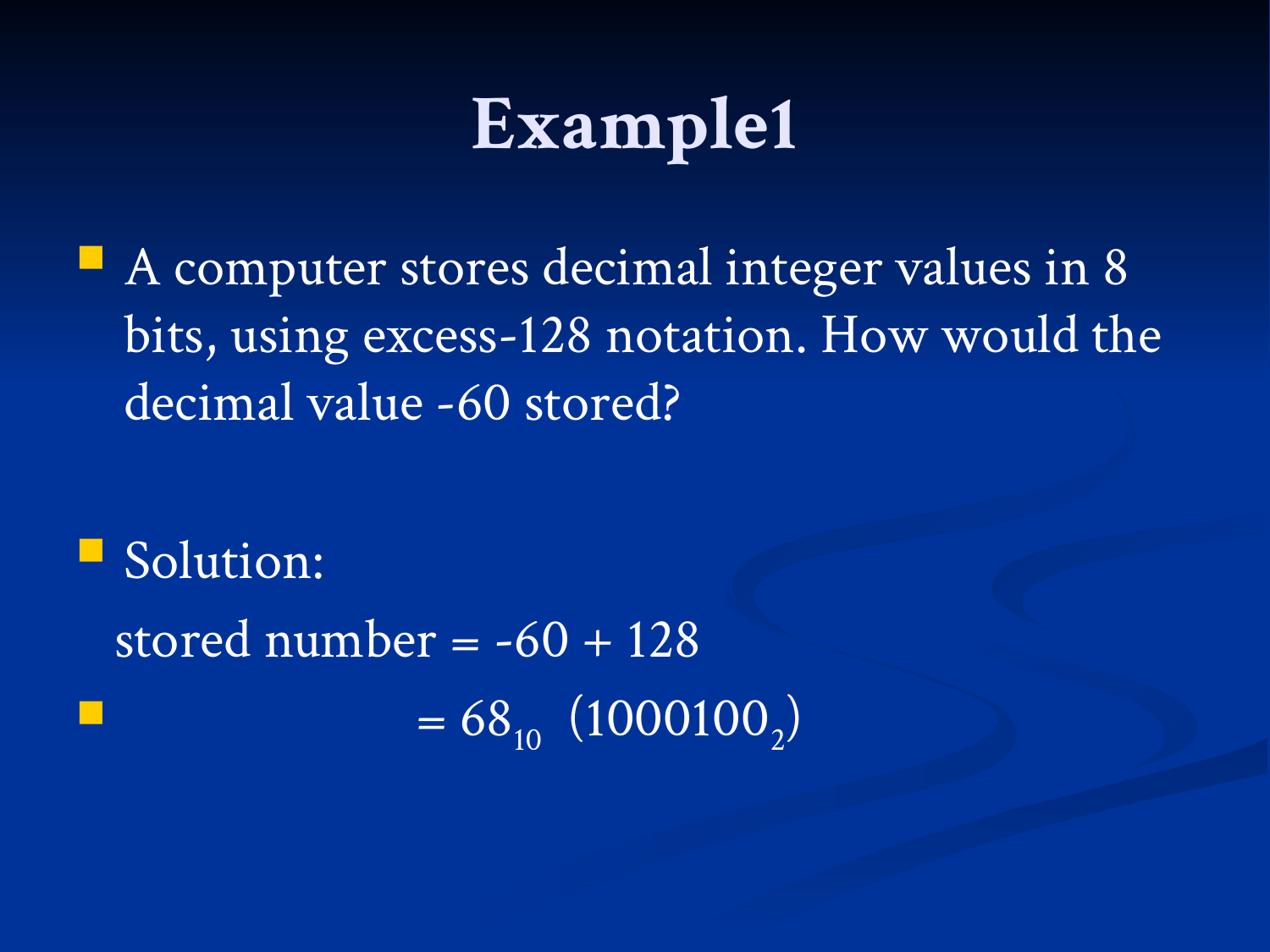

# Example1
A computer stores decimal integer values in 8 bits, using excess-128 notation. How would the decimal value -60 stored?

Solution:
   stored number = -60 + 128
                       = 6810  (10001002)